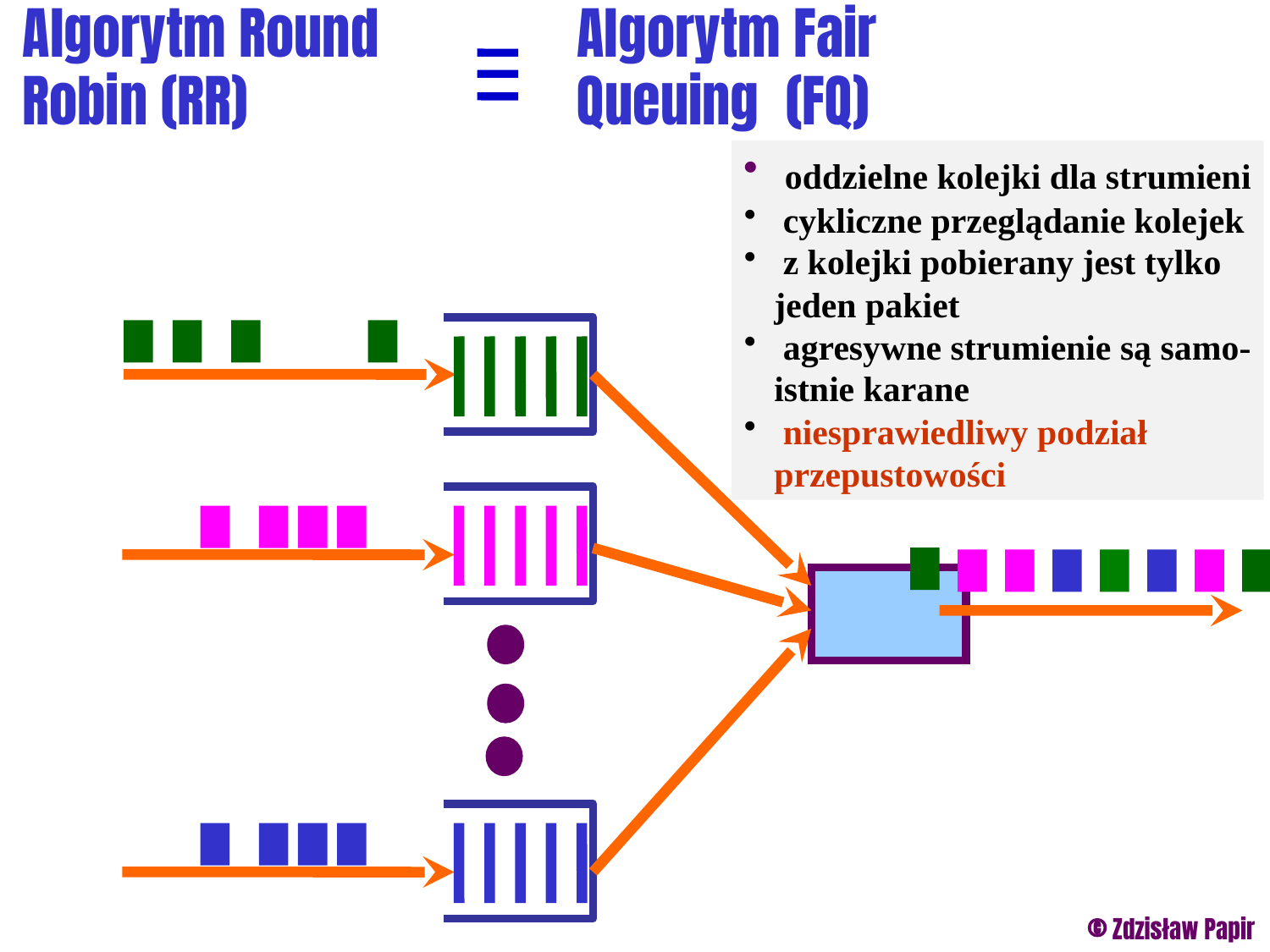

Algorytm Round Robin (RR)
Algorytm Fair Queuing  (FQ)

 oddzielne kolejki dla strumieni
 cykliczne przeglądanie kolejek
 z kolejki pobierany jest tylko
jeden pakiet
 agresywne strumienie są samo-
istnie karane
 niesprawiedliwy podział
przepustowości

© Zdzisław Papir